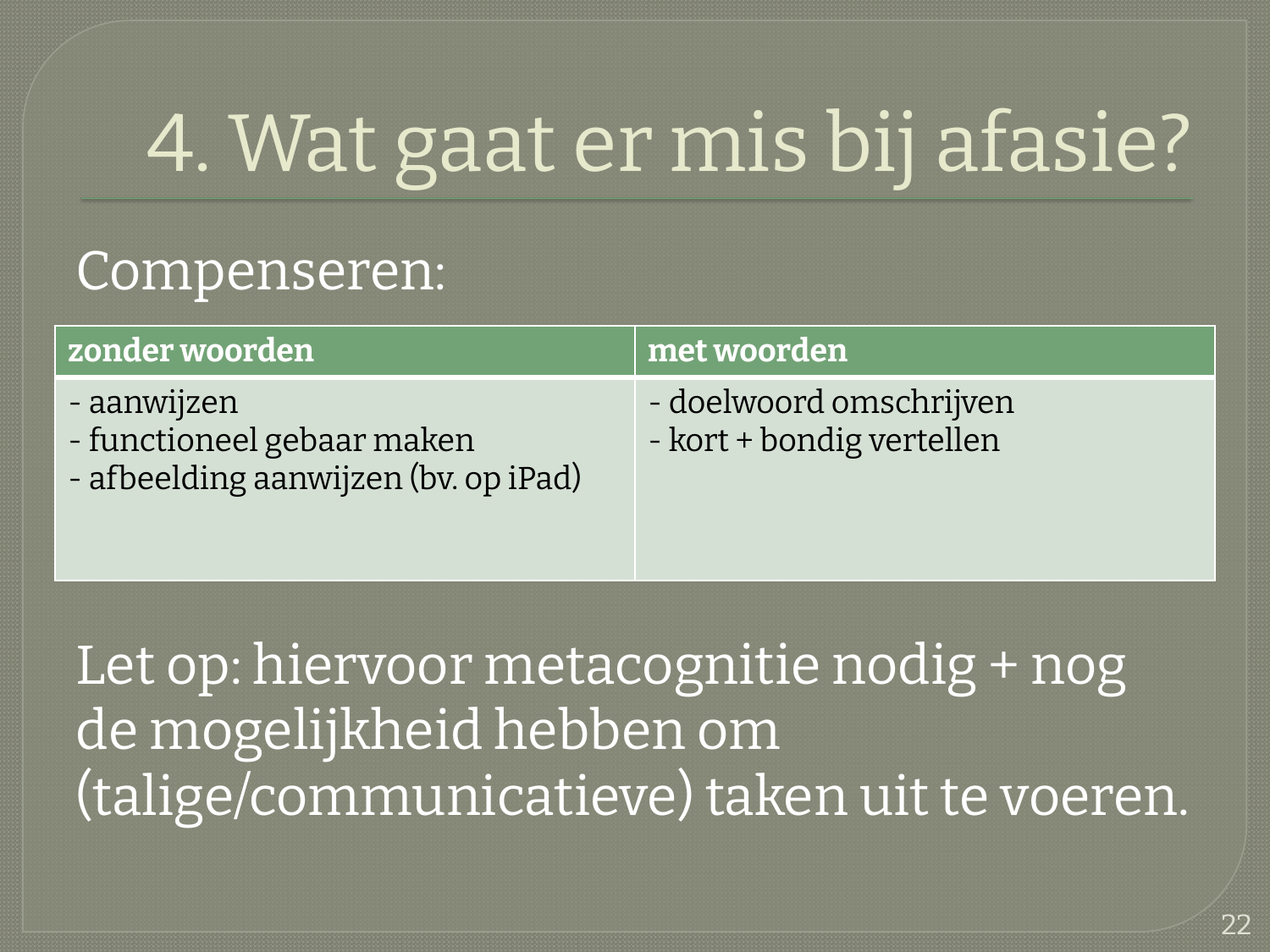

# 4. Wat gaat er mis bij afasie?
Compenseren:

Let op: hiervoor metacognitie nodig + nog de mogelijkheid hebben om (talige/communicatieve) taken uit te voeren.

| zonder woorden | met woorden |
| --- | --- |
| - aanwijzen - functioneel gebaar maken - afbeelding aanwijzen (bv. op iPad) | - doelwoord omschrijven - kort + bondig vertellen |
22